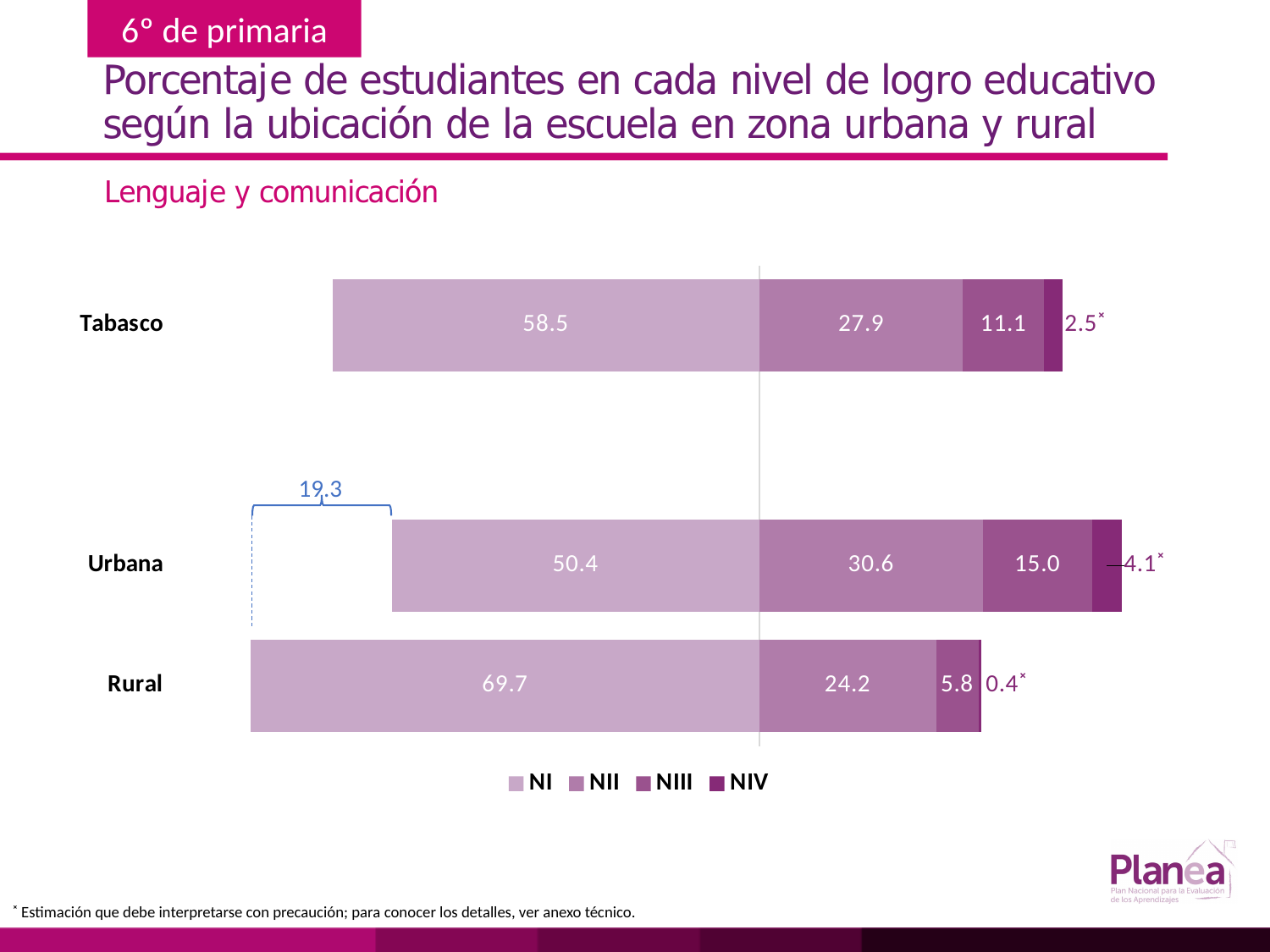

# Porcentaje de estudiantes en cada nivel de logro educativo según la ubicación de la escuela en zona urbana y rural

Lenguaje y comunicación

### Chart

| Category |  |  |  |  |
|---|---|---|---|---|
| Rural | -69.7 | 24.2 | 5.8 | 0.4 |
| Urbana | -50.4 | 30.6 | 15.0 | 4.1 |
|  | None | None | None | None |
| Tabasco | -58.5 | 27.9 | 11.1 | 2.5 |
19.3
˟ Estimación que debe interpretarse con precaución; para conocer los detalles, ver anexo técnico.